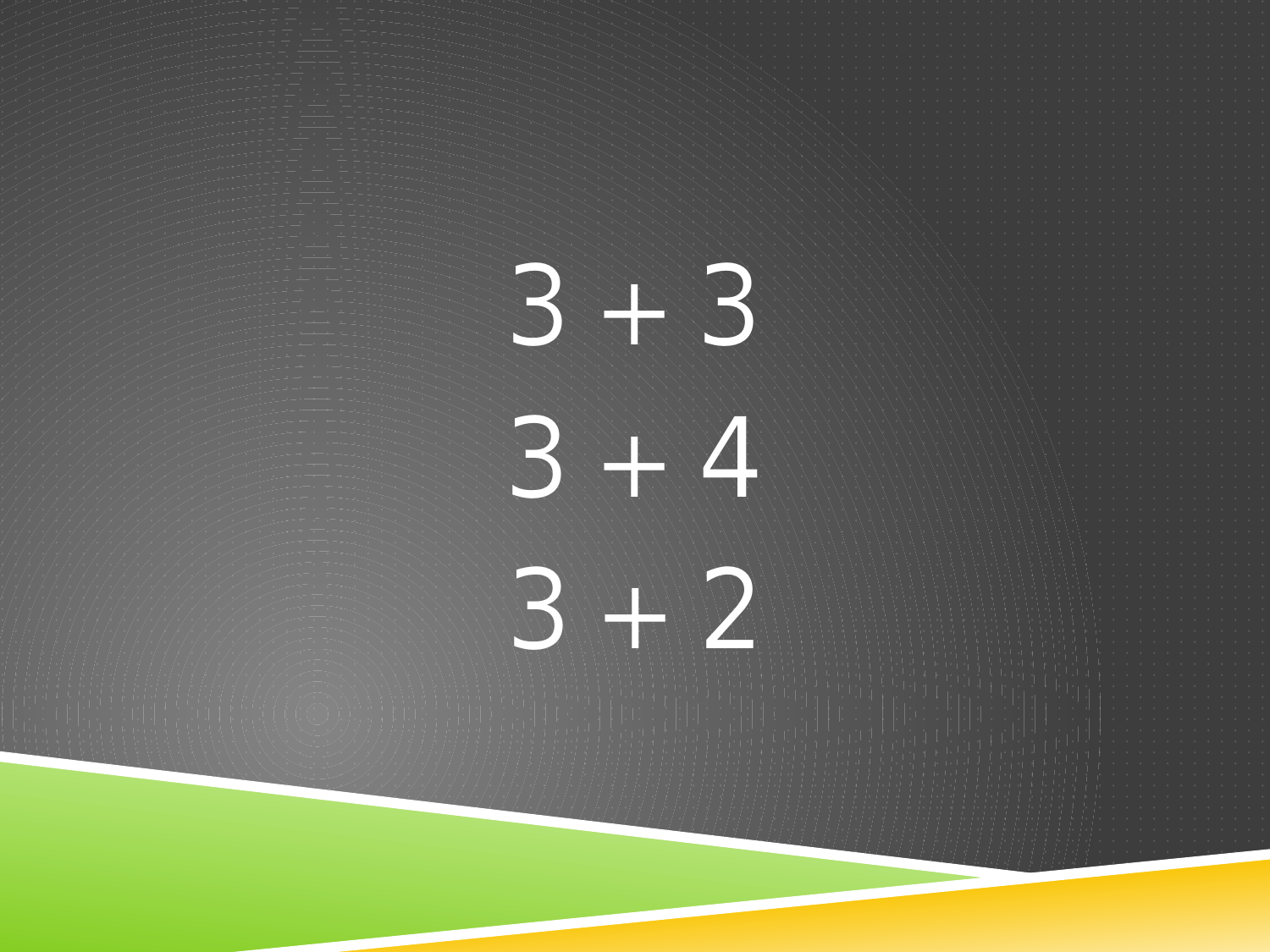

3 + 3
3 + 4
3 + 2